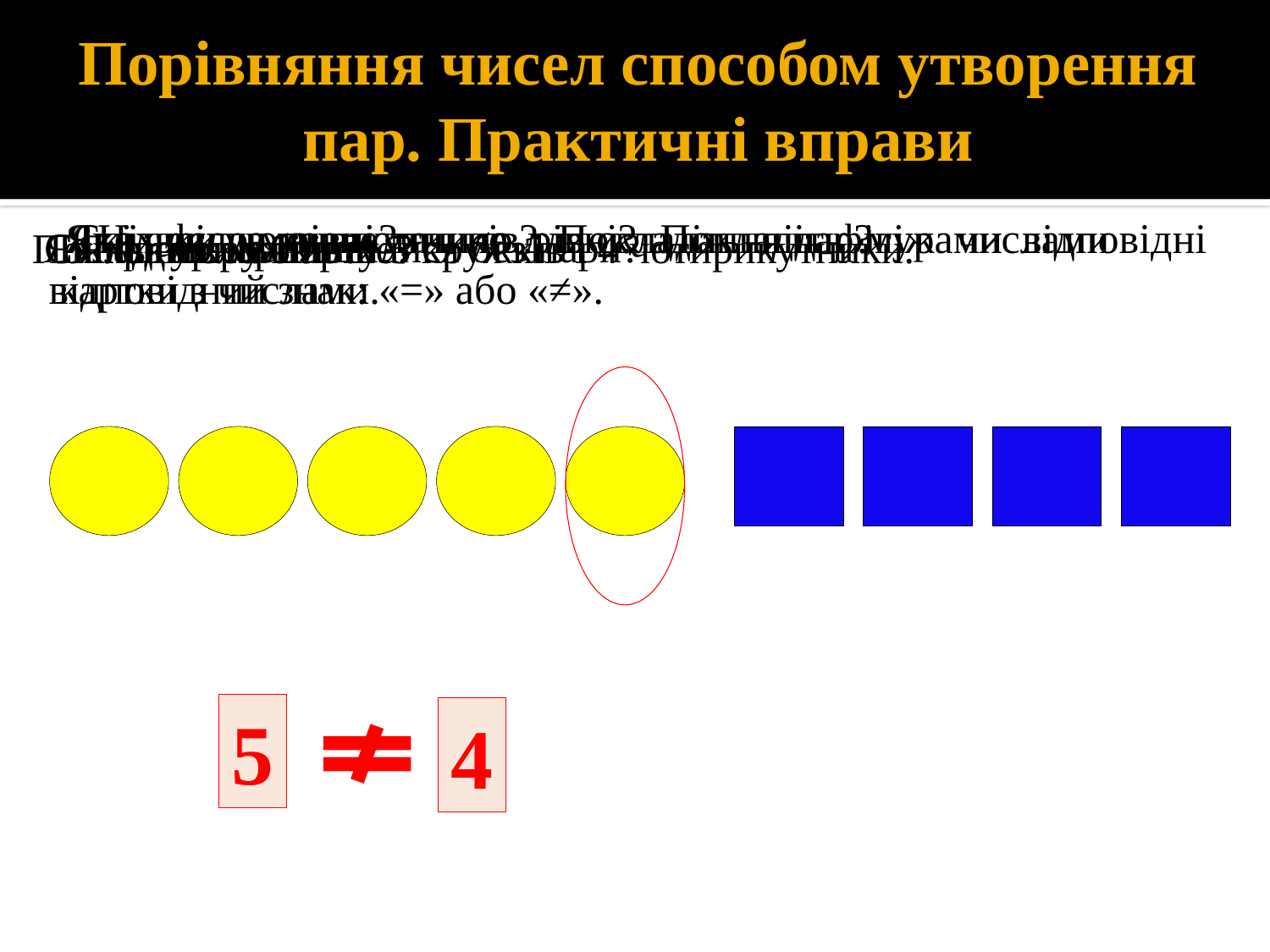

# Порівняння чисел способом утворення пар. Практичні вправи
    Ці числа рівні чи не рівні? Покладіть між числами відповідний знак: «=» або «≠».
   Скільки чотирикутників? Покладіть під фігурами відповідні картки з числами.
    Яке число менше?
 Яких фігур не вистачило для складання пар?
Покладіть на парту 5 кружків і 4 чотирикутники.
 Складіть пари.
    Яке число більше?
Які фігури залишилися без пари?
 Скільки кружків?

5
4